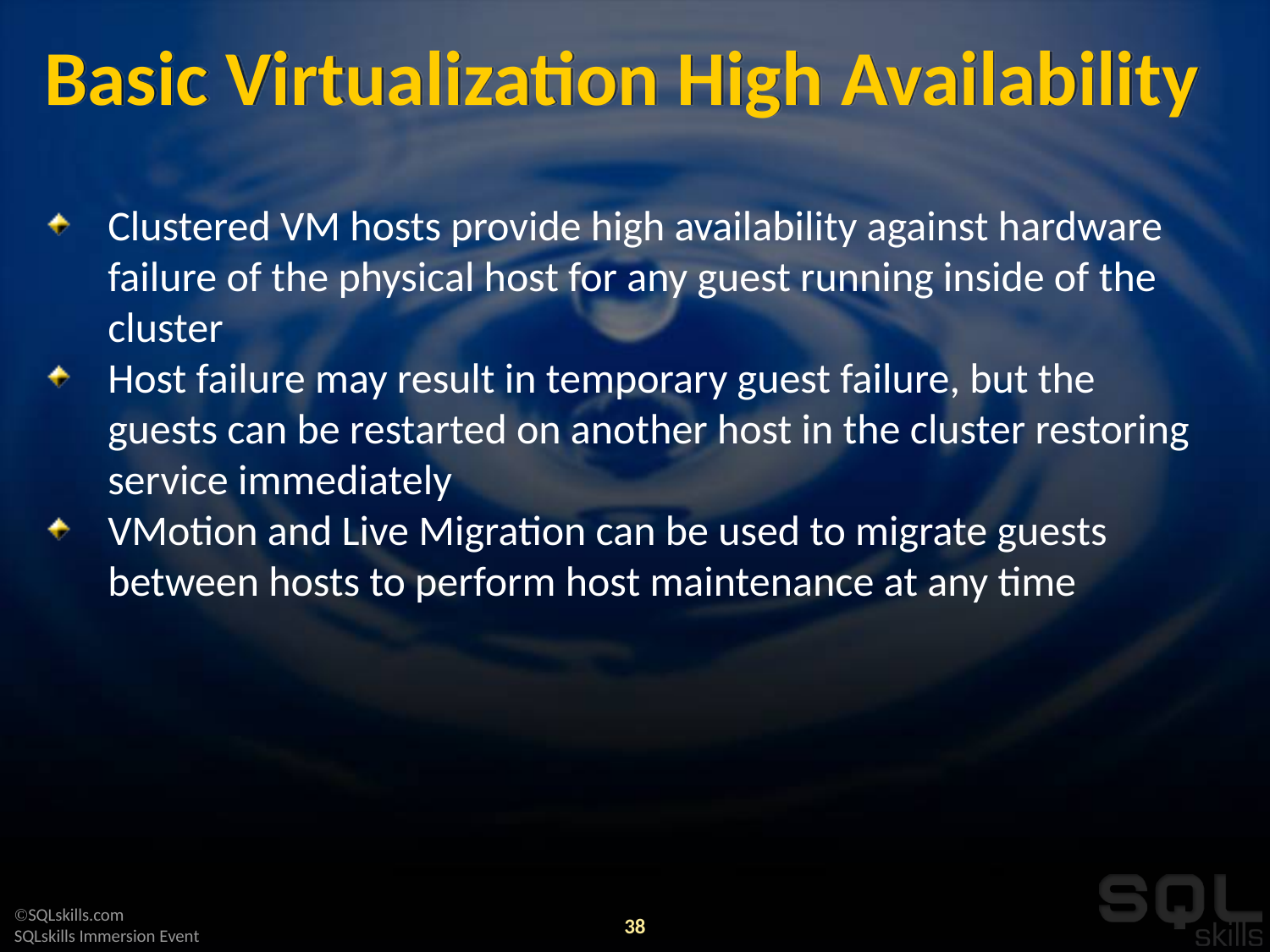

# Basic Virtualization High Availability
Clustered VM hosts provide high availability against hardware failure of the physical host for any guest running inside of the cluster
Host failure may result in temporary guest failure, but the guests can be restarted on another host in the cluster restoring service immediately
VMotion and Live Migration can be used to migrate guests between hosts to perform host maintenance at any time
38